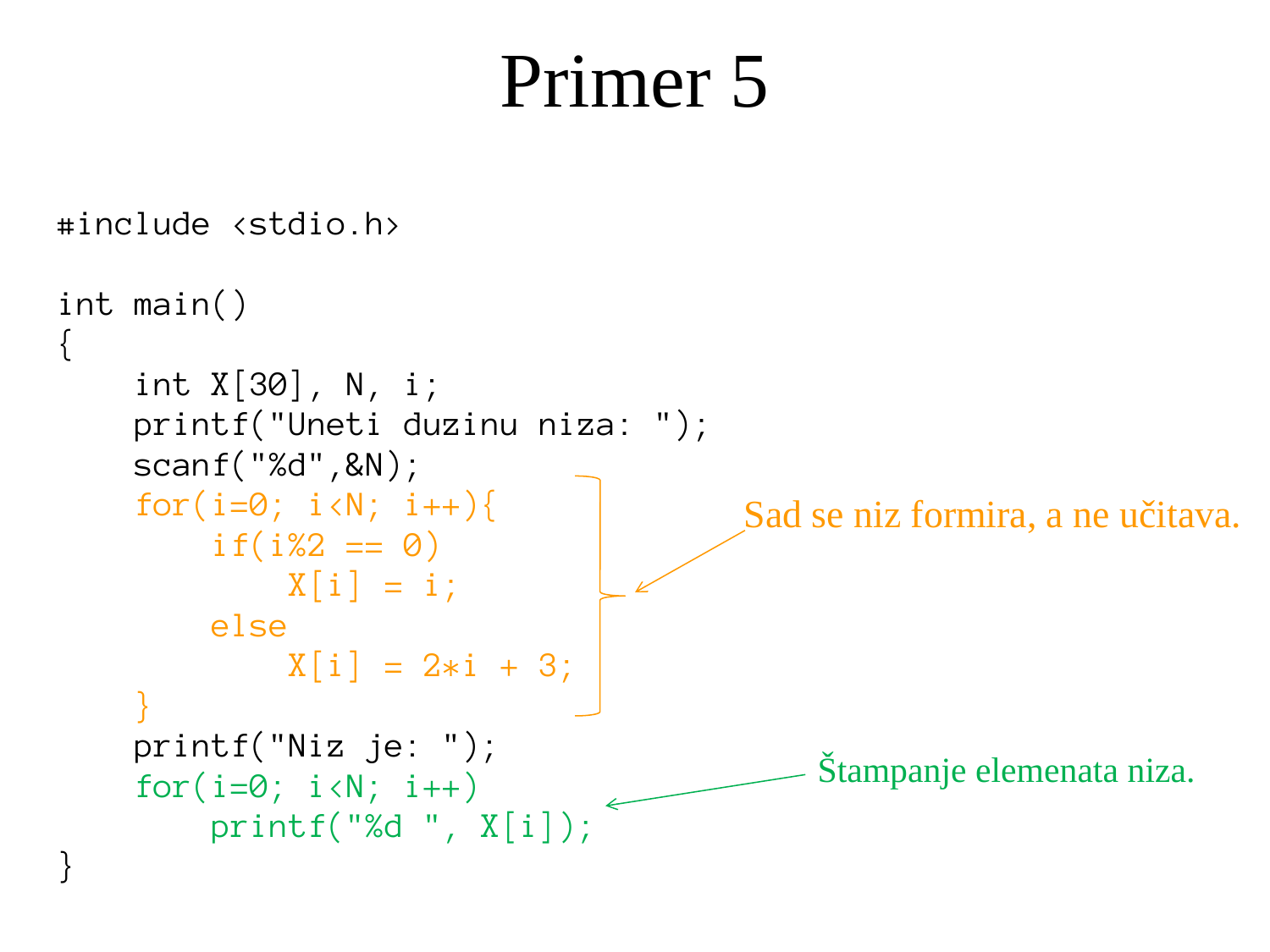

# Primer 5
#include <stdio.h>

int main()
{
    int X[30], N, i;
    printf("Uneti duzinu niza: ");
    scanf("%d",&N);
    for(i=0; i<N; i++){
        if(i%2 == 0)
            X[i] = i;
        else
            X[i] = 2*i + 3;
    }
    printf("Niz je: ");
    for(i=0; i<N; i++)
        printf("%d ", X[i]);
}

Sad se niz formira, a ne učitava.
Štampanje elemenata niza.